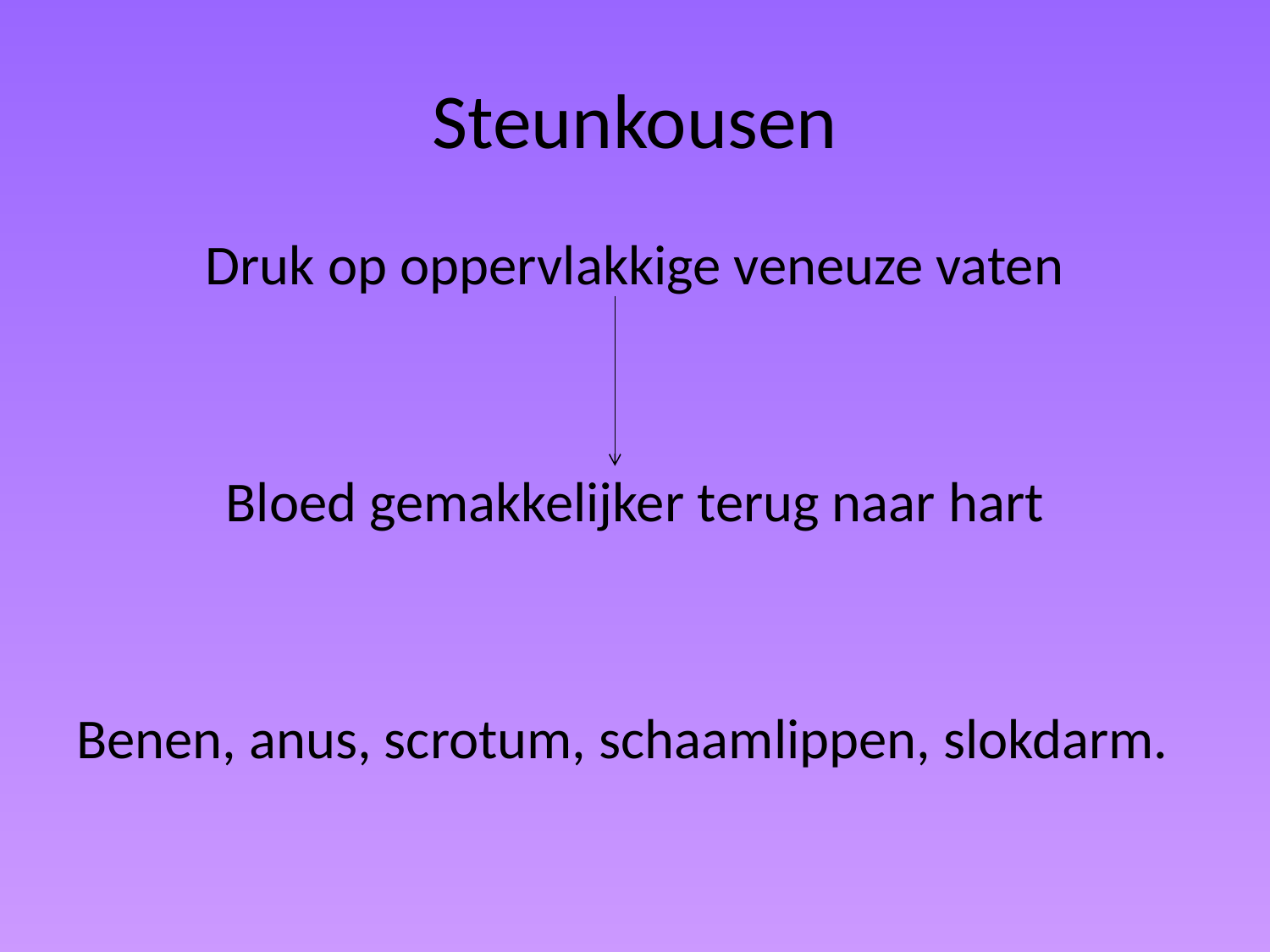

# Steunkousen
Druk op oppervlakkige veneuze vaten

Bloed gemakkelijker terug naar hart

Benen, anus, scrotum, schaamlippen, slokdarm.